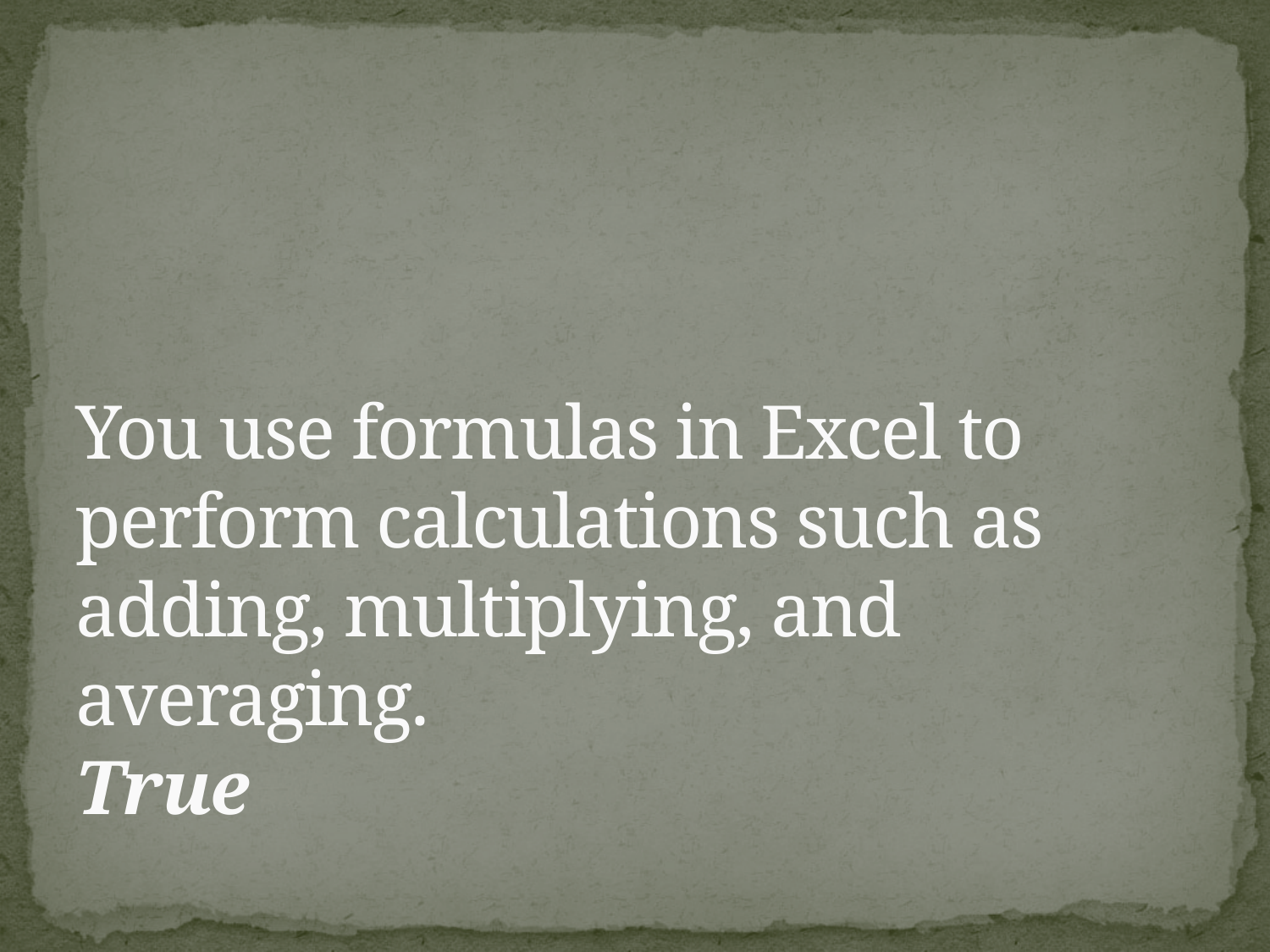

# You use formulas in Excel to perform calculations such as adding, multiplying, and averaging. True